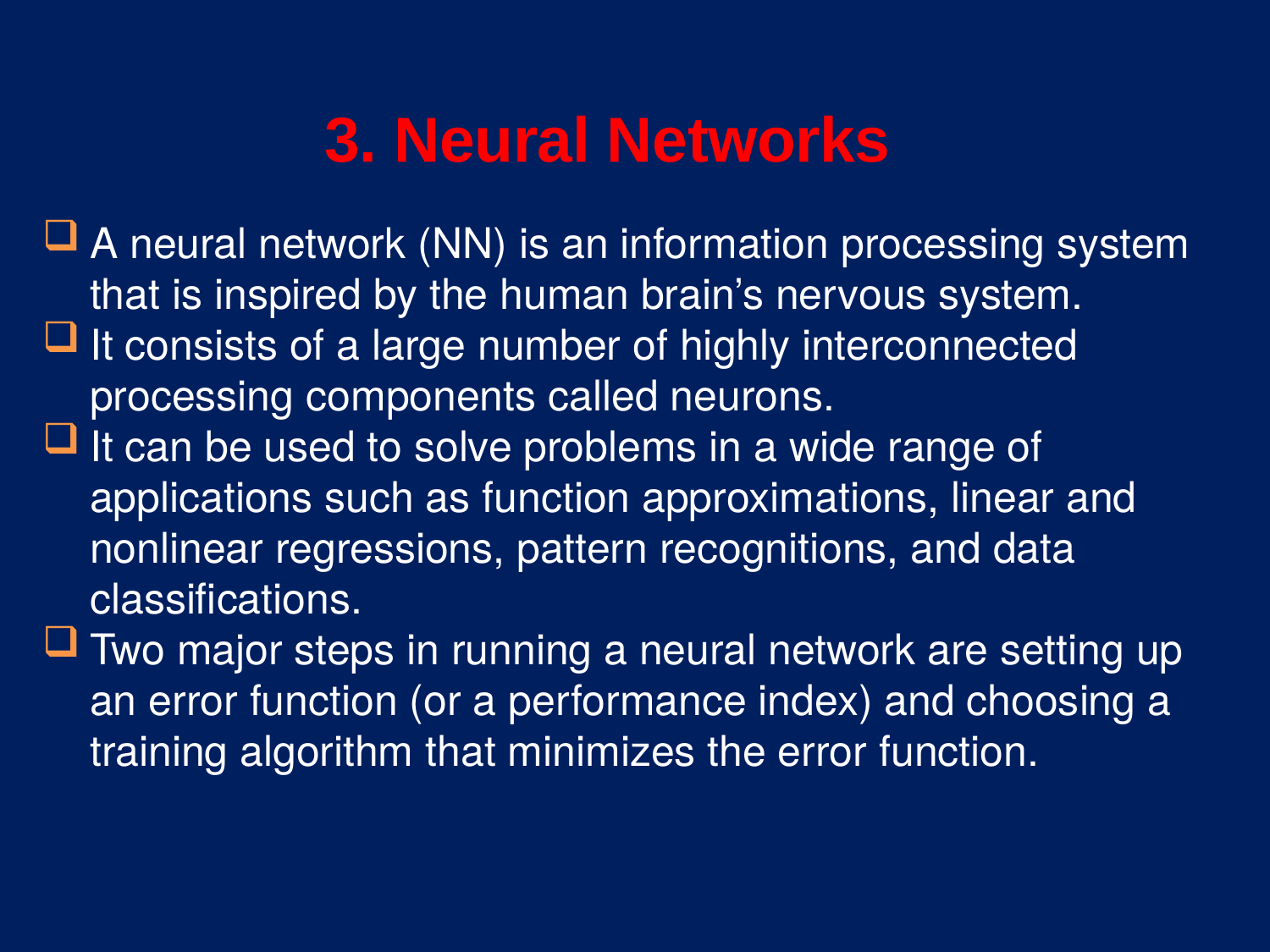

3. Neural Networks
A neural network (NN) is an information processing system that is inspired by the human brain’s nervous system.
It consists of a large number of highly interconnected processing components called neurons.
It can be used to solve problems in a wide range of applications such as function approximations, linear and nonlinear regressions, pattern recognitions, and data classifications.
Two major steps in running a neural network are setting up an error function (or a performance index) and choosing a training algorithm that minimizes the error function.